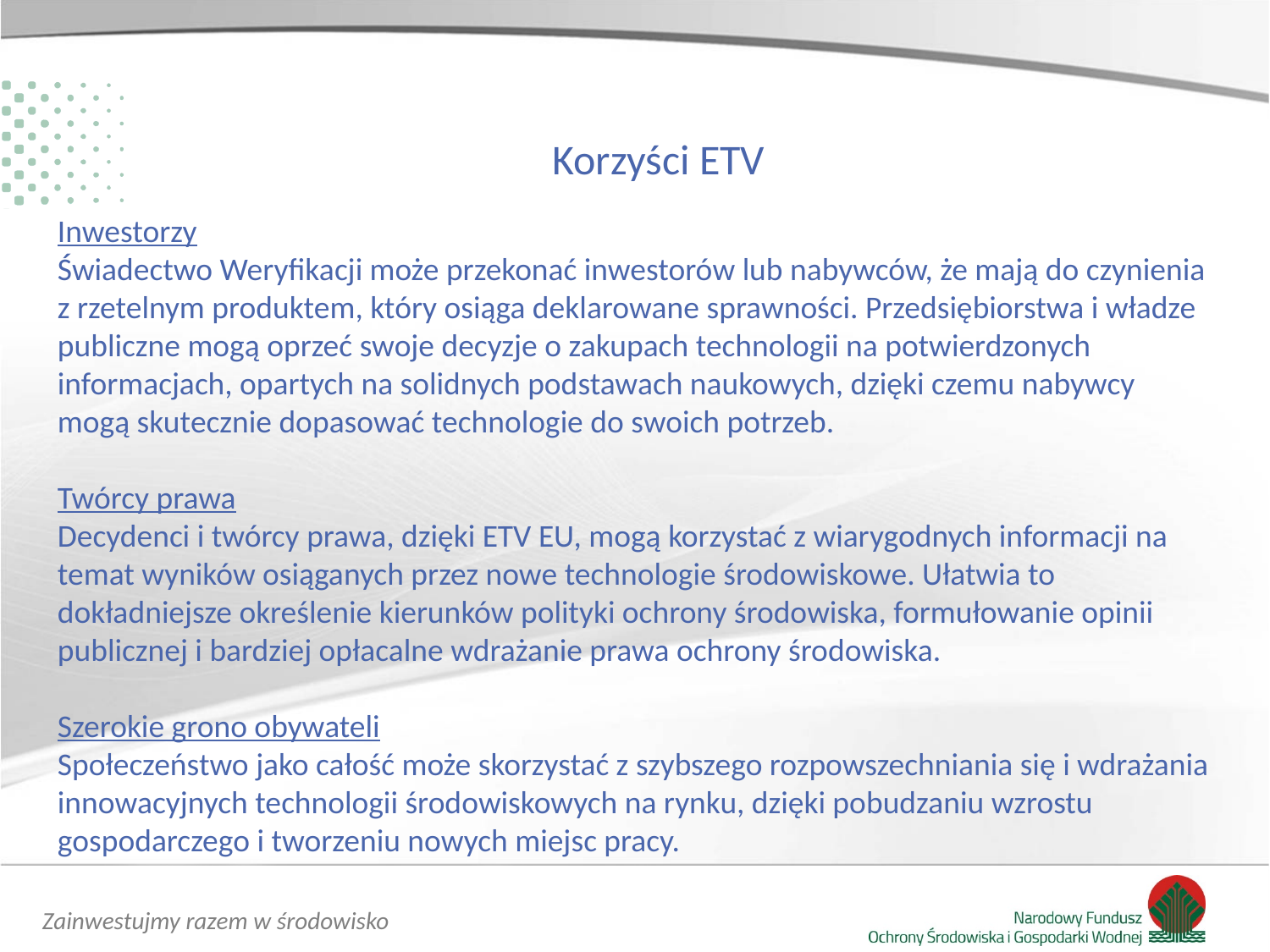

Korzyści ETV
Inwestorzy
Świadectwo Weryfikacji może przekonać inwestorów lub nabywców, że mają do czynienia z rzetelnym produktem, który osiąga deklarowane sprawności. Przedsiębiorstwa i władze publiczne mogą oprzeć swoje decyzje o zakupach technologii na potwierdzonych informacjach, opartych na solidnych podstawach naukowych, dzięki czemu nabywcy mogą skutecznie dopasować technologie do swoich potrzeb.

Twórcy prawa
Decydenci i twórcy prawa, dzięki ETV EU, mogą korzystać z wiarygodnych informacji na temat wyników osiąganych przez nowe technologie środowiskowe. Ułatwia to dokładniejsze określenie kierunków polityki ochrony środowiska, formułowanie opinii publicznej i bardziej opłacalne wdrażanie prawa ochrony środowiska.

Szerokie grono obywateli
Społeczeństwo jako całość może skorzystać z szybszego rozpowszechniania się i wdrażania innowacyjnych technologii środowiskowych na rynku, dzięki pobudzaniu wzrostu gospodarczego i tworzeniu nowych miejsc pracy.
Cel  Programu